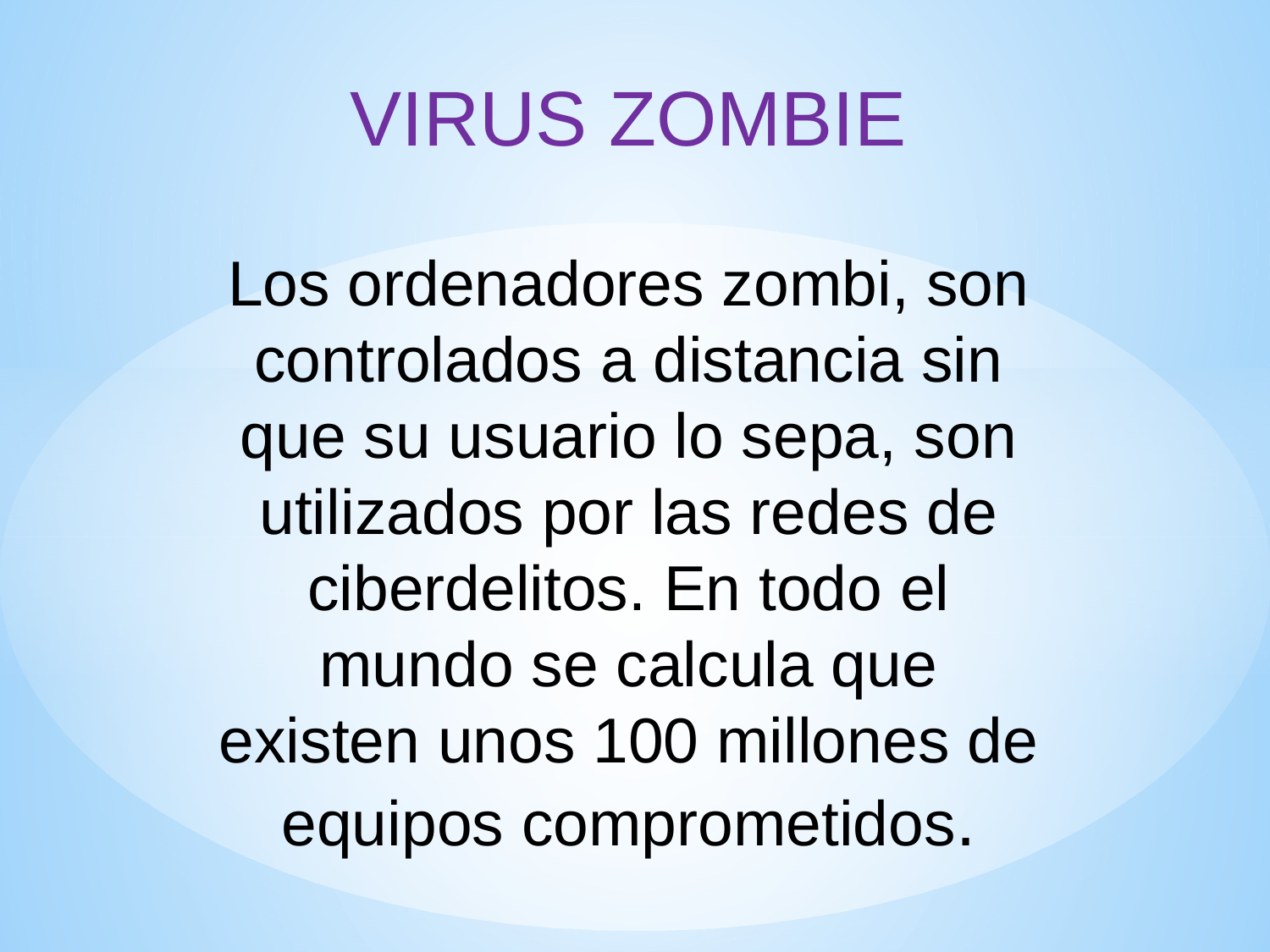

VIRUS ZOMBIE
Los ordenadores zombi, son controlados a distancia sin que su usuario lo sepa, son utilizados por las redes de ciberdelitos. En todo el mundo se calcula que existen unos 100 millones de equipos comprometidos.